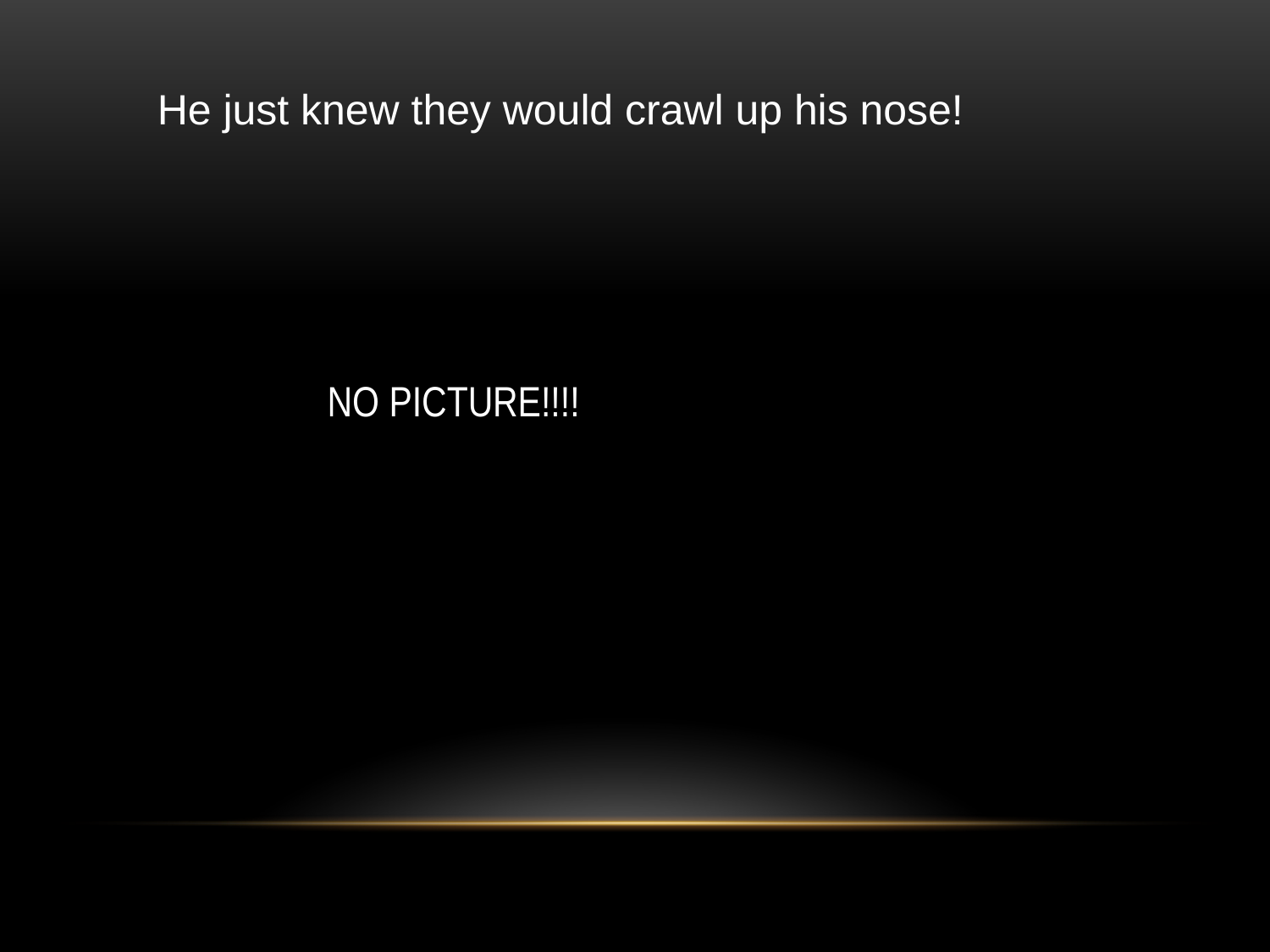

He just knew they would crawl up his nose!
NO PICTURE!!!!